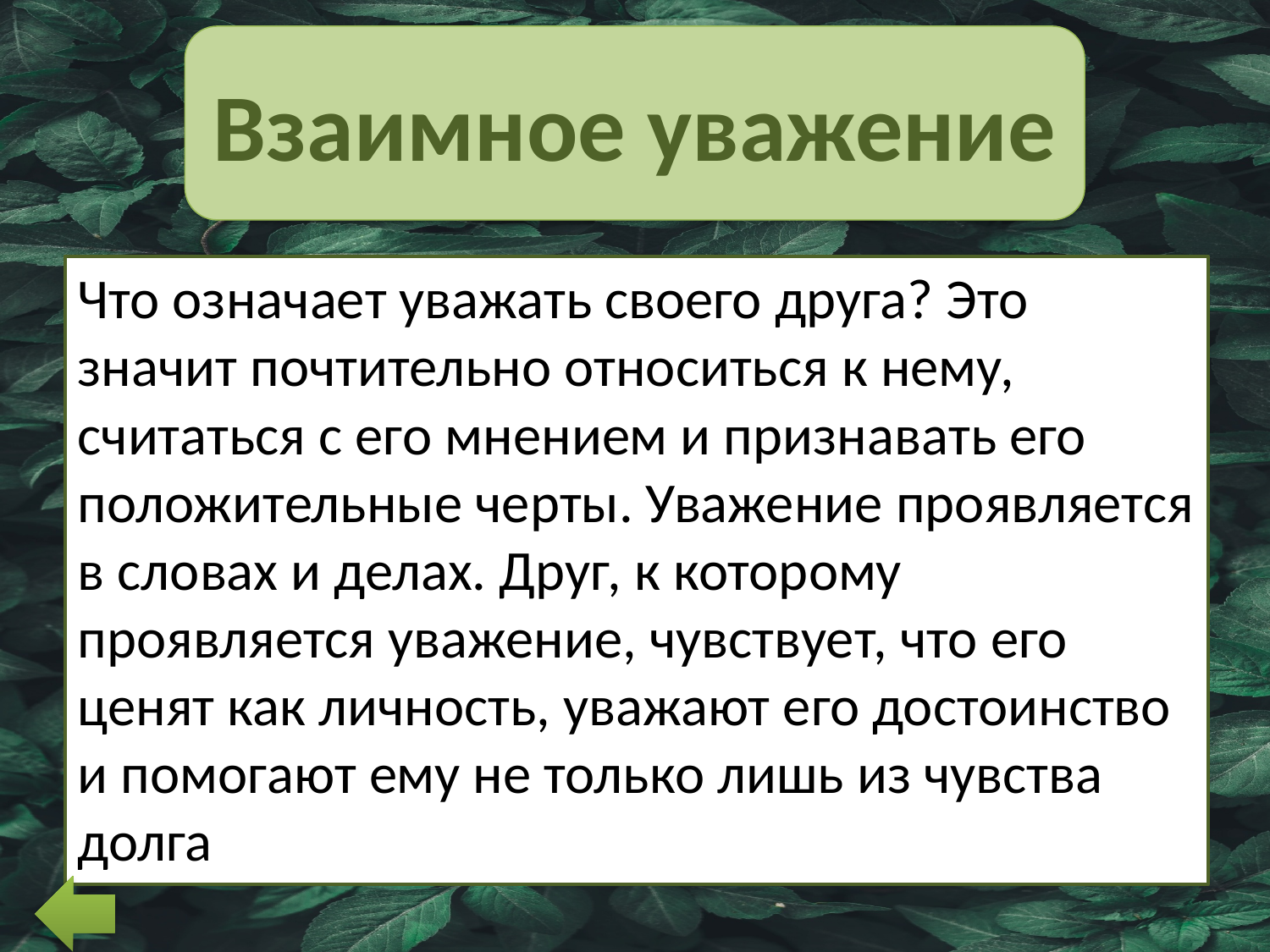

Взаимное уважение
Что означает уважать своего друга? Это значит почтительно относиться к нему, считаться с его мнением и признавать его положительные черты. Уважение проявляется в словах и делах. Друг, к которому проявляется уважение, чувствует, что его ценят как личность, уважают его достоинство и помогают ему не только лишь из чувства долга